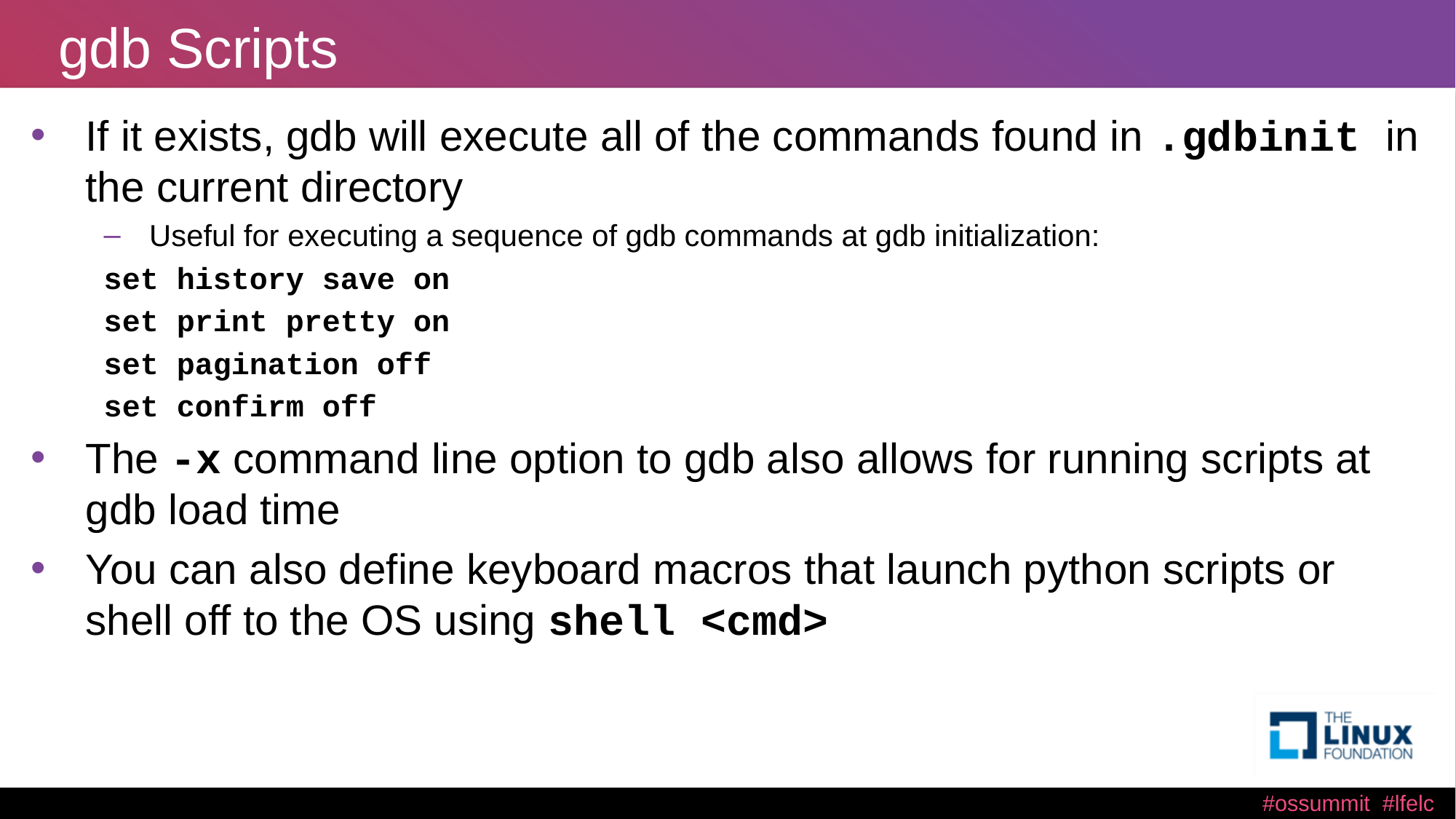

# gdb Scripts
If it exists, gdb will execute all of the commands found in .gdbinit in the current directory
Useful for executing a sequence of gdb commands at gdb initialization:
set history save on
set print pretty on
set pagination off
set confirm off
The -x command line option to gdb also allows for running scripts at gdb load time
You can also define keyboard macros that launch python scripts or shell off to the OS using shell <cmd>